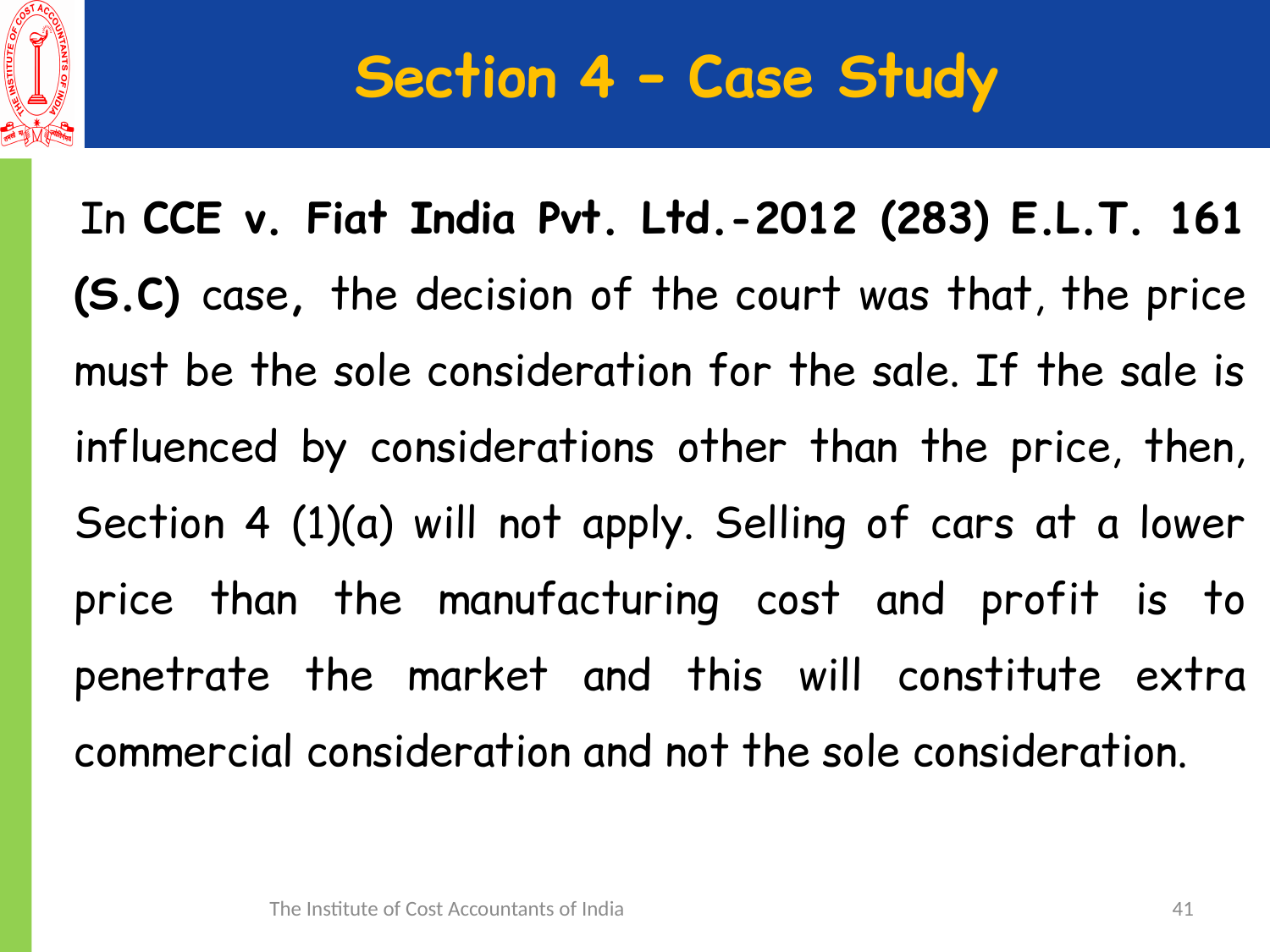

# Section 4 – Case Study
In CCE v. Fiat India Pvt. Ltd.-2012 (283) E.L.T. 161 (S.C) case, the decision of the court was that, the price must be the sole consideration for the sale. If the sale is influenced by considerations other than the price, then, Section 4 (1)(a) will not apply. Selling of cars at a lower price than the manufacturing cost and profit is to penetrate the market and this will constitute extra commercial consideration and not the sole consideration.
The Institute of Cost Accountants of India
41